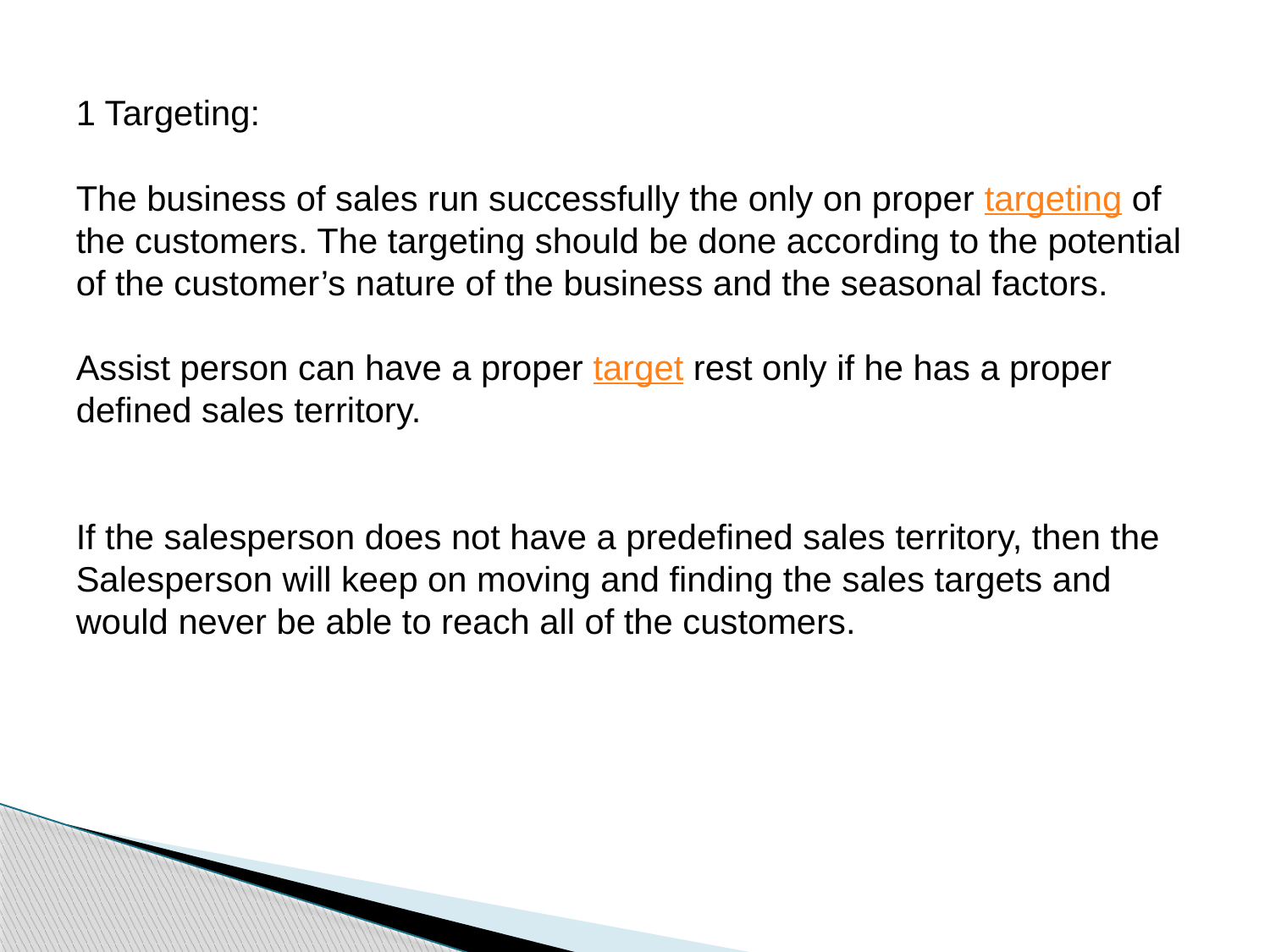

1 Targeting:

The business of sales run successfully the only on proper targeting of the customers. The targeting should be done according to the potential of the customer’s nature of the business and the seasonal factors.

Assist person can have a proper target rest only if he has a proper defined sales territory.

If the salesperson does not have a predefined sales territory, then the  Salesperson will keep on moving and finding the sales targets and would never be able to reach all of the customers.